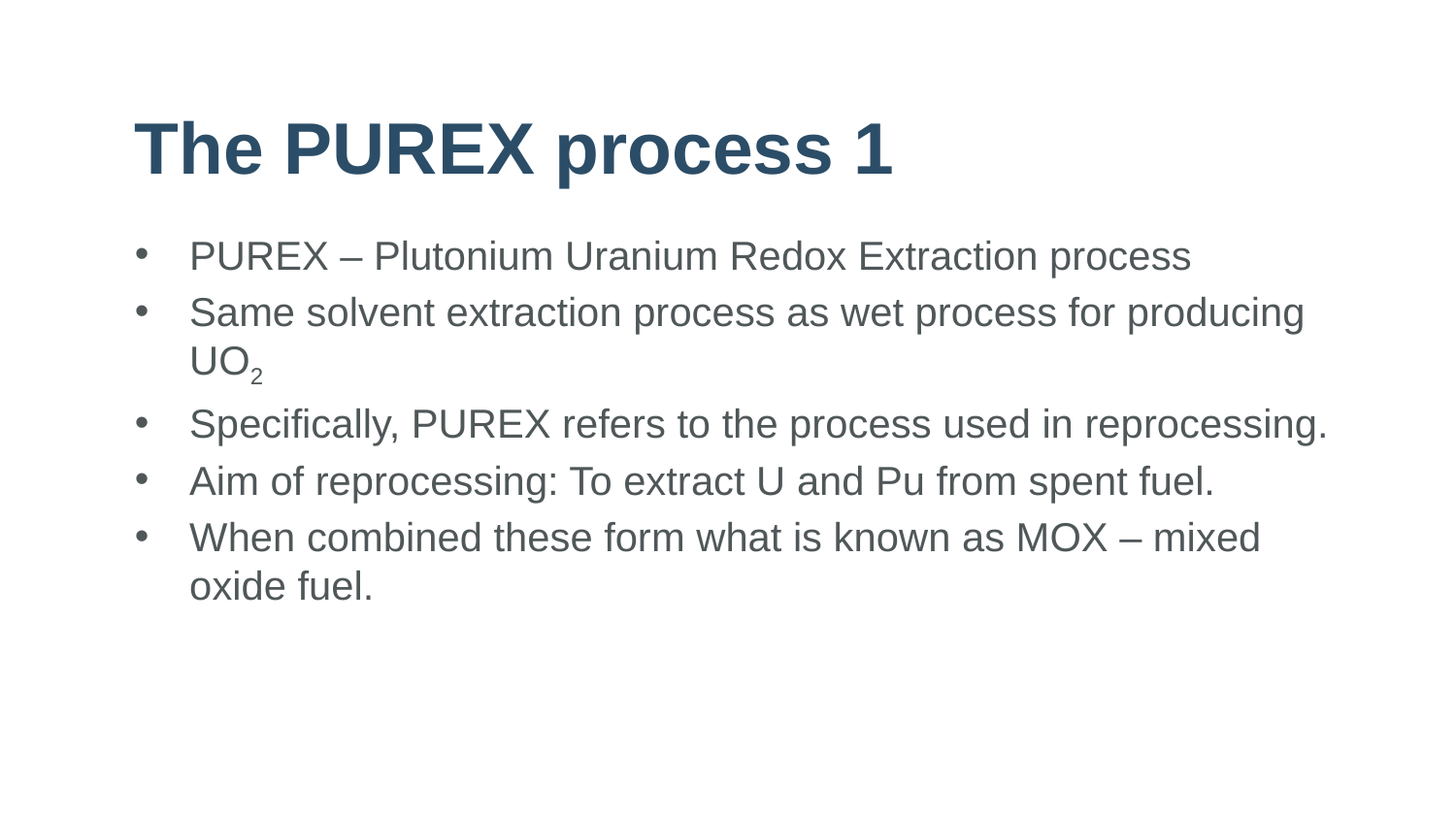

# The PUREX process 1
PUREX – Plutonium Uranium Redox Extraction process
Same solvent extraction process as wet process for producing UO2
Specifically, PUREX refers to the process used in reprocessing.
Aim of reprocessing: To extract U and Pu from spent fuel.
When combined these form what is known as MOX – mixed oxide fuel.